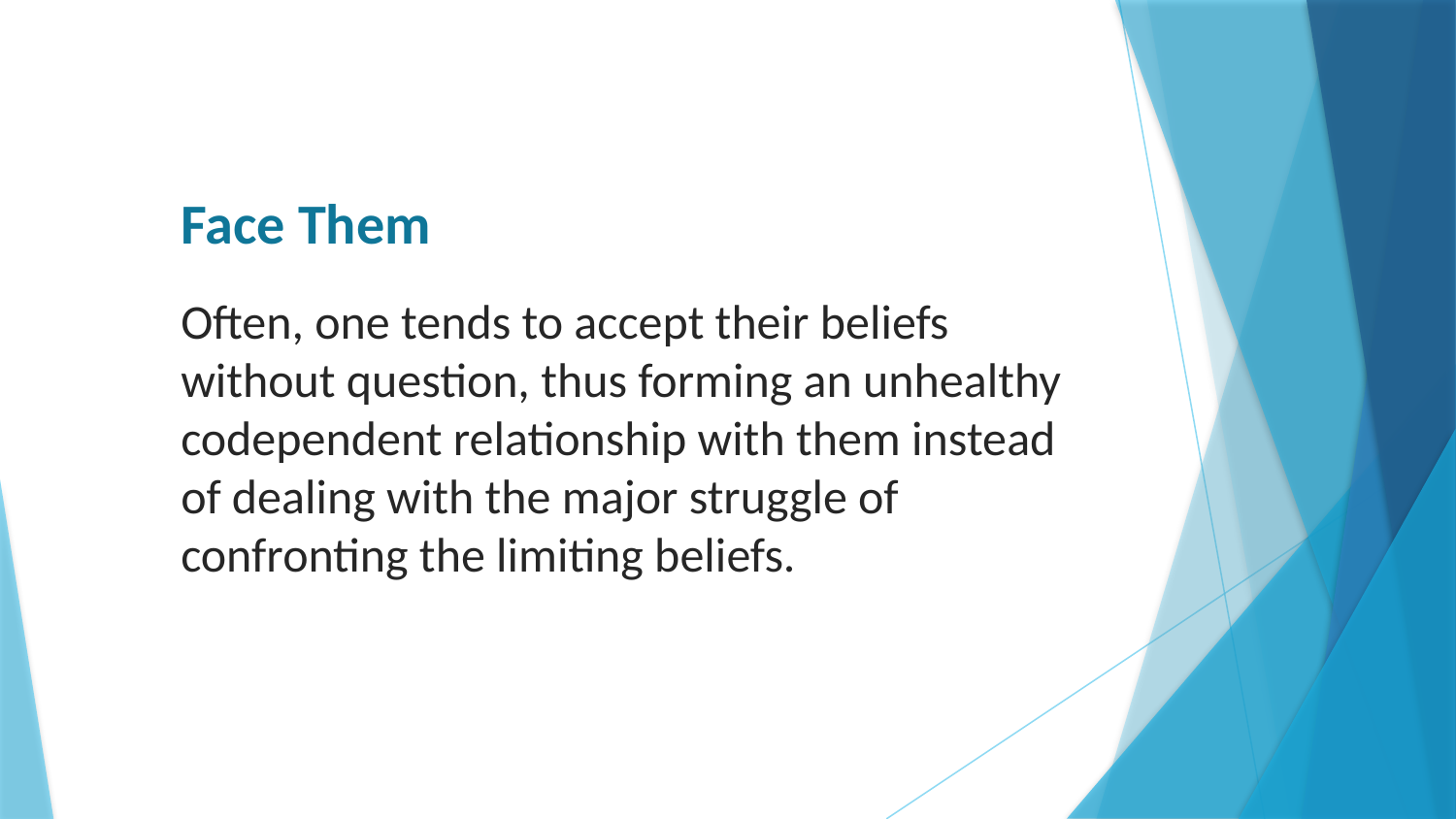

# Face Them
Often, one tends to accept their beliefs without question, thus forming an unhealthy codependent relationship with them instead of dealing with the major struggle of confronting the limiting beliefs.